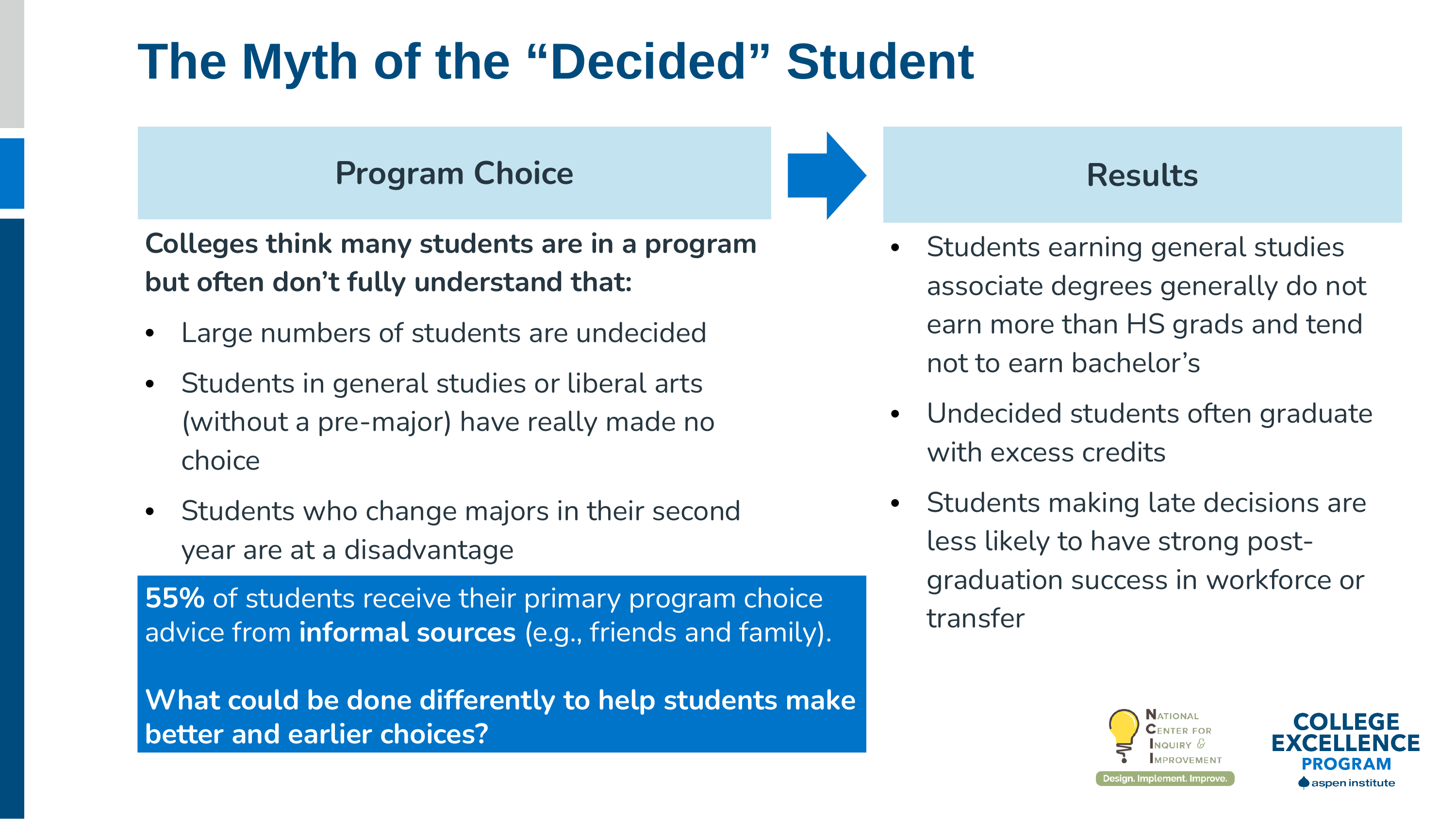

The Myth of the “Decided” Student
| Program Choice |
| --- |
| Colleges think many students are in a program but often don’t fully understand that: Large numbers of students are undecided Students in general studies or liberal arts (without a pre-major) have really made no choice Students who change majors in their second year are at a disadvantage |
| Results |
| --- |
| Students earning general studies associate degrees generally do not earn more than HS grads and tend not to earn bachelor’s Undecided students often graduate with excess credits Students making late decisions are less likely to have strong post-graduation success in workforce or transfer |

55% of students receive their primary program choice advice from informal sources (e.g., friends and family).

What could be done differently to help students make better and earlier choices?